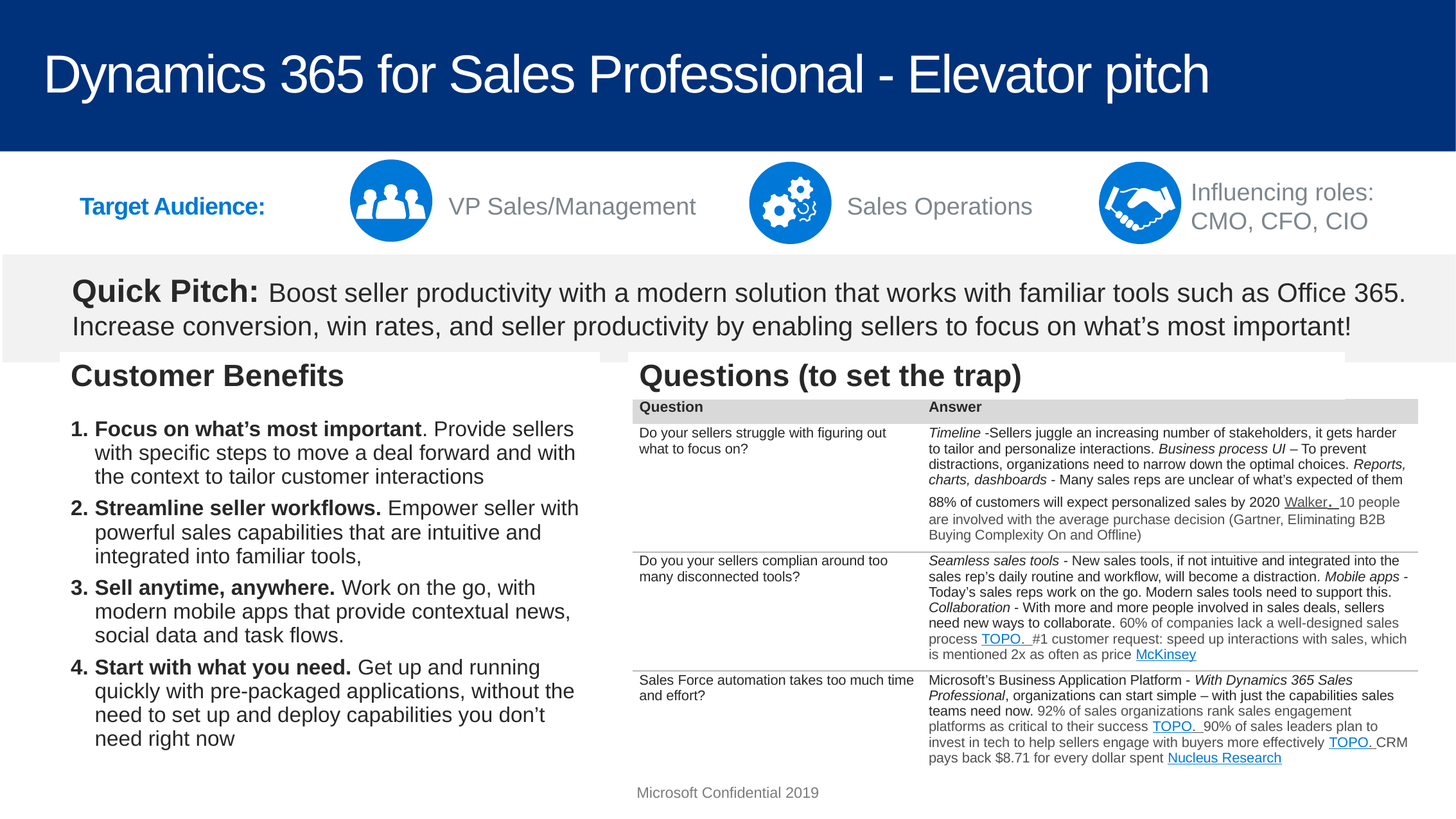

Dynamics 365 for Sales Professional - Elevator pitch

Influencing roles: CMO, CFO, CIO
Target Audience:
Sales Operations
VP Sales/Management

Quick Pitch: Boost seller productivity with a modern solution that works with familiar tools such as Office 365. Increase conversion, win rates, and seller productivity by enabling sellers to focus on what’s most important!
| Customer Benefits |
| --- |
| Focus on what’s most important. Provide sellers with specific steps to move a deal forward and with the context to tailor customer interactions Streamline seller workflows. Empower seller with powerful sales capabilities that are intuitive and integrated into familiar tools, Sell anytime, anywhere. Work on the go, with modern mobile apps that provide contextual news, social data and task flows. Start with what you need. Get up and running quickly with pre-packaged applications, without the need to set up and deploy capabilities you don’t need right now |
| Questions (to set the trap) |
| --- |
| Question | Answer |
| --- | --- |
| Do your sellers struggle with figuring out what to focus on? | Timeline -Sellers juggle an increasing number of stakeholders, it gets harder to tailor and personalize interactions. Business process UI – To prevent distractions, organizations need to narrow down the optimal choices. Reports, charts, dashboards - Many sales reps are unclear of what’s expected of them 88% of customers will expect personalized sales by 2020 Walker. 10 people are involved with the average purchase decision (Gartner, Eliminating B2B Buying Complexity On and Offline) |
| Do you your sellers complian around too many disconnected tools? | Seamless sales tools - New sales tools, if not intuitive and integrated into the sales rep’s daily routine and workflow, will become a distraction. Mobile apps - Today’s sales reps work on the go. Modern sales tools need to support this. Collaboration - With more and more people involved in sales deals, sellers need new ways to collaborate. 60% of companies lack a well-designed sales process TOPO. #1 customer request: speed up interactions with sales, which is mentioned 2x as often as price McKinsey |
| Sales Force automation takes too much time and effort? | Microsoft’s Business Application Platform - With Dynamics 365 Sales Professional, organizations can start simple – with just the capabilities sales teams need now. 92% of sales organizations rank sales engagement platforms as critical to their success TOPO. 90% of sales leaders plan to invest in tech to help sellers engage with buyers more effectively TOPO. CRM pays back $8.71 for every dollar spent Nucleus Research |